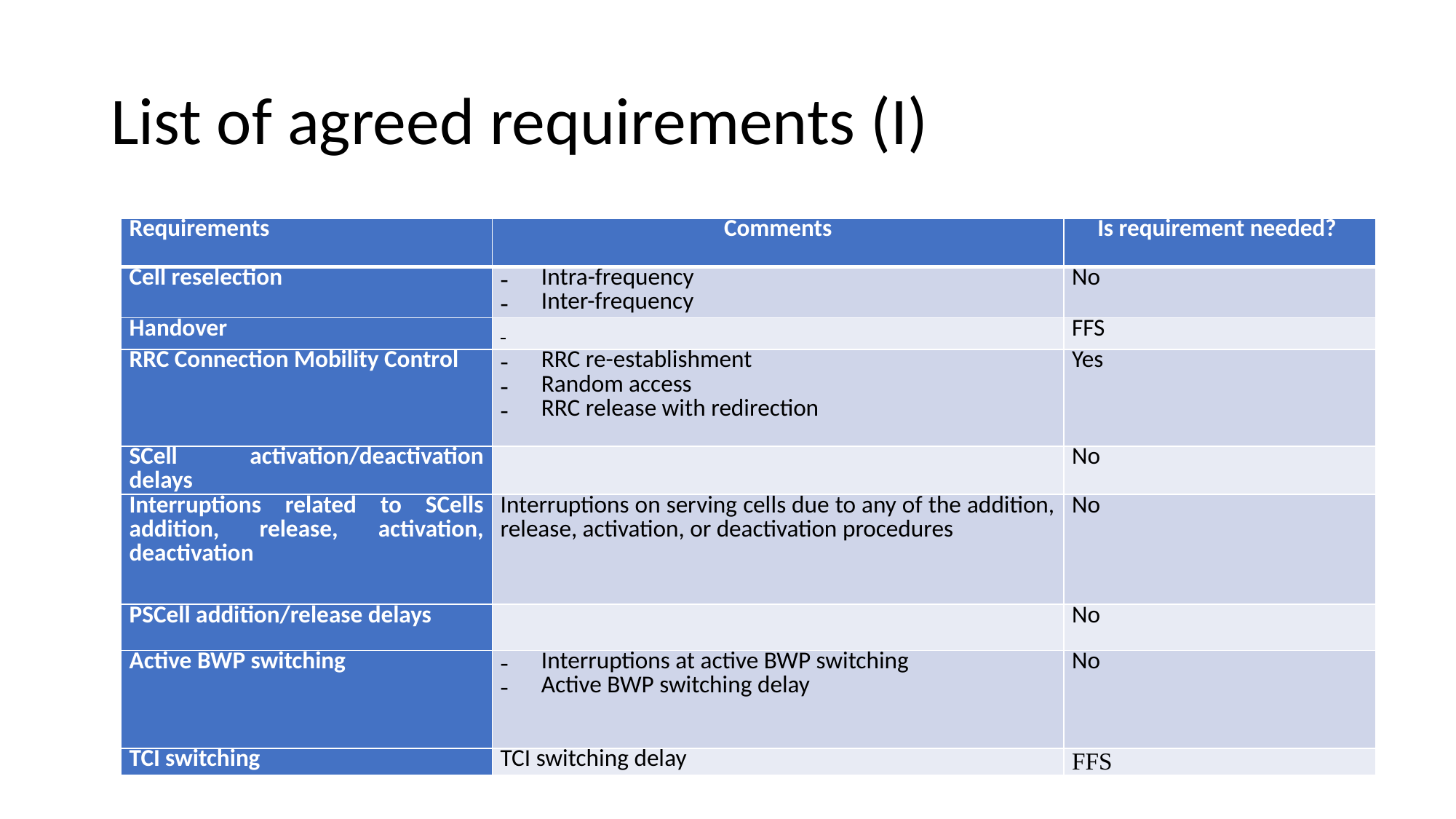

# List of agreed requirements (I)
| Requirements | Comments | Is requirement needed? |
| --- | --- | --- |
| Cell reselection | Intra-frequency Inter-frequency | No |
| Handover |  | FFS |
| RRC Connection Mobility Control | RRC re-establishment Random access RRC release with redirection | Yes |
| SCell activation/deactivation delays |  | No |
| Interruptions related to SCells addition, release, activation, deactivation | Interruptions on serving cells due to any of the addition, release, activation, or deactivation procedures | No |
| PSCell addition/release delays |  | No |
| Active BWP switching | Interruptions at active BWP switching Active BWP switching delay | No |
| TCI switching | TCI switching delay | FFS |